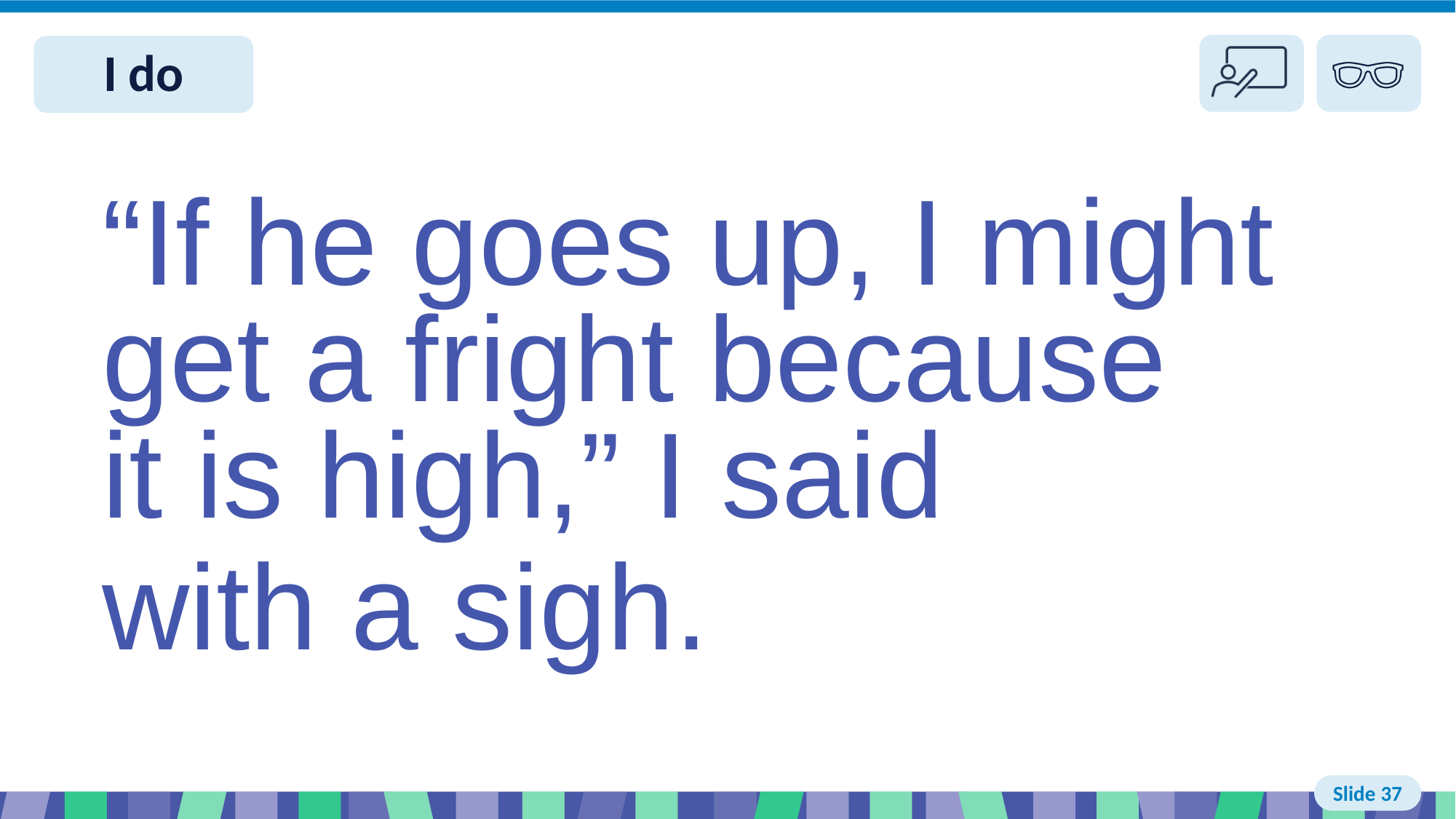

# Slide 37 I do
“If he goes up, I might
get a fright because
it is high,” I said
with a sigh.